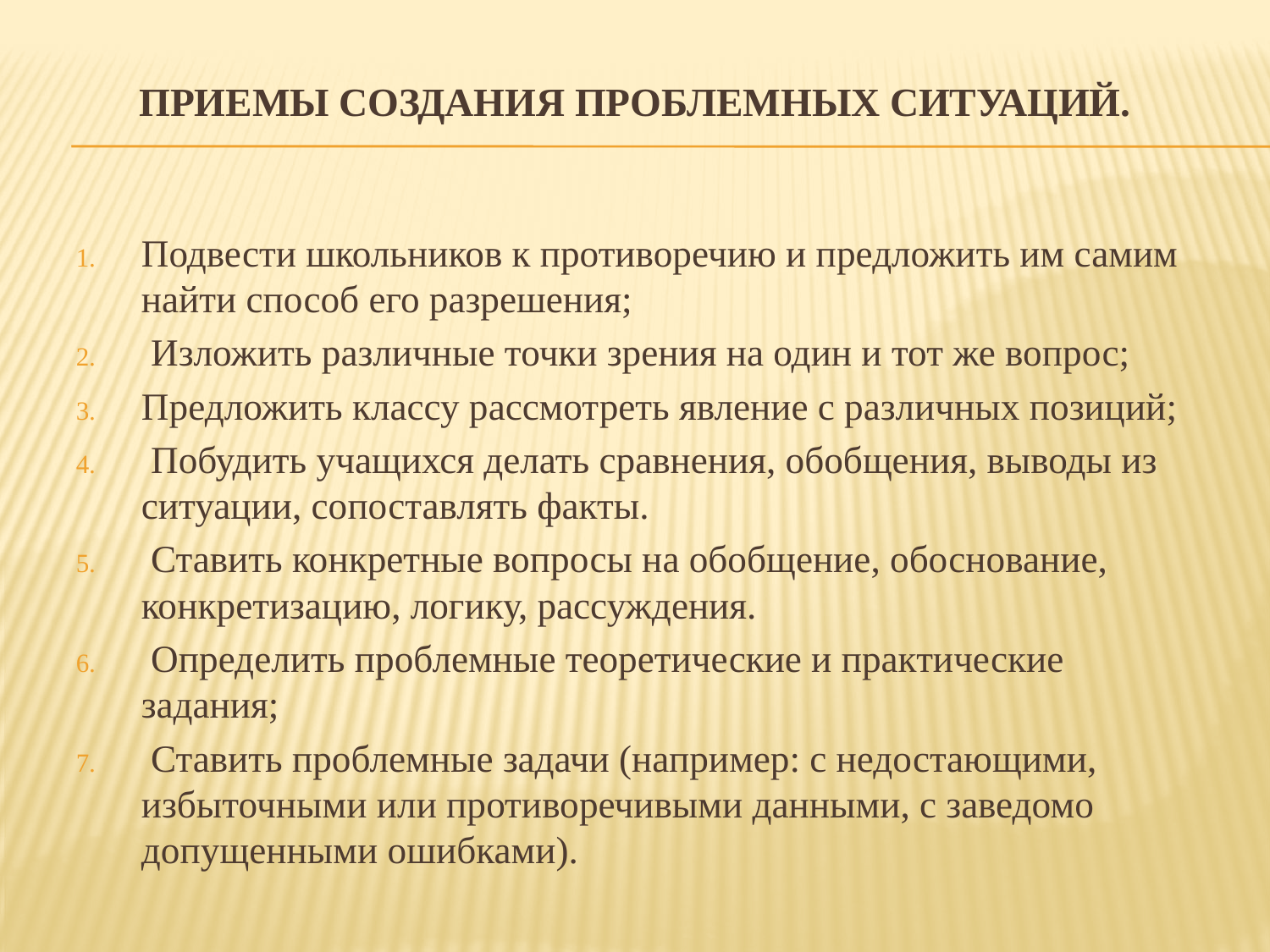

# Приемы создания проблемных ситуаций.
Подвести школьников к противоречию и предложить им самим найти способ его разрешения;
 Изложить различные точки зрения на один и тот же вопрос;
Предложить классу рассмотреть явление с различных позиций;
 Побудить учащихся делать сравнения, обобщения, выводы из ситуации, сопоставлять факты.
 Ставить конкретные вопросы на обобщение, обоснование, конкретизацию, логику, рассуждения.
 Определить проблемные теоретические и практические задания;
 Ставить проблемные задачи (например: с недостающими, избыточными или противоречивыми данными, с заведомо допущенными ошибками).